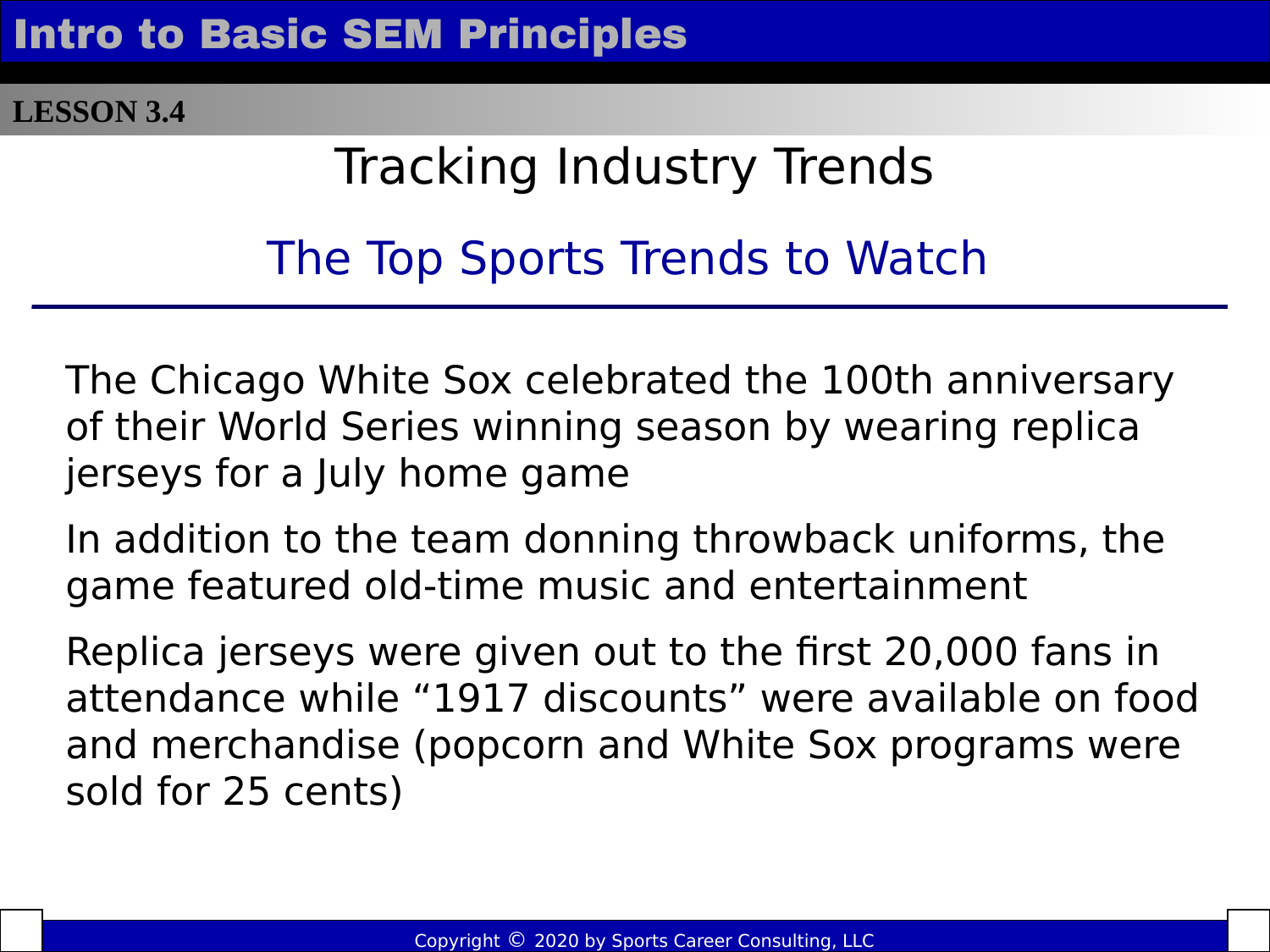

Intro to Basic SEM Principles
LESSON 3.4
Tracking Industry Trends
The Top Sports Trends to Watch

The Chicago White Sox celebrated the 100th anniversary of their World Series winning season by wearing replica jerseys for a July home game
In addition to the team donning throwback uniforms, the game featured old-time music and entertainment
Replica jerseys were given out to the first 20,000 fans in attendance while “1917 discounts” were available on food and merchandise (popcorn and White Sox programs were sold for 25 cents)
Copyright © 2020 by Sports Career Consulting, LLC